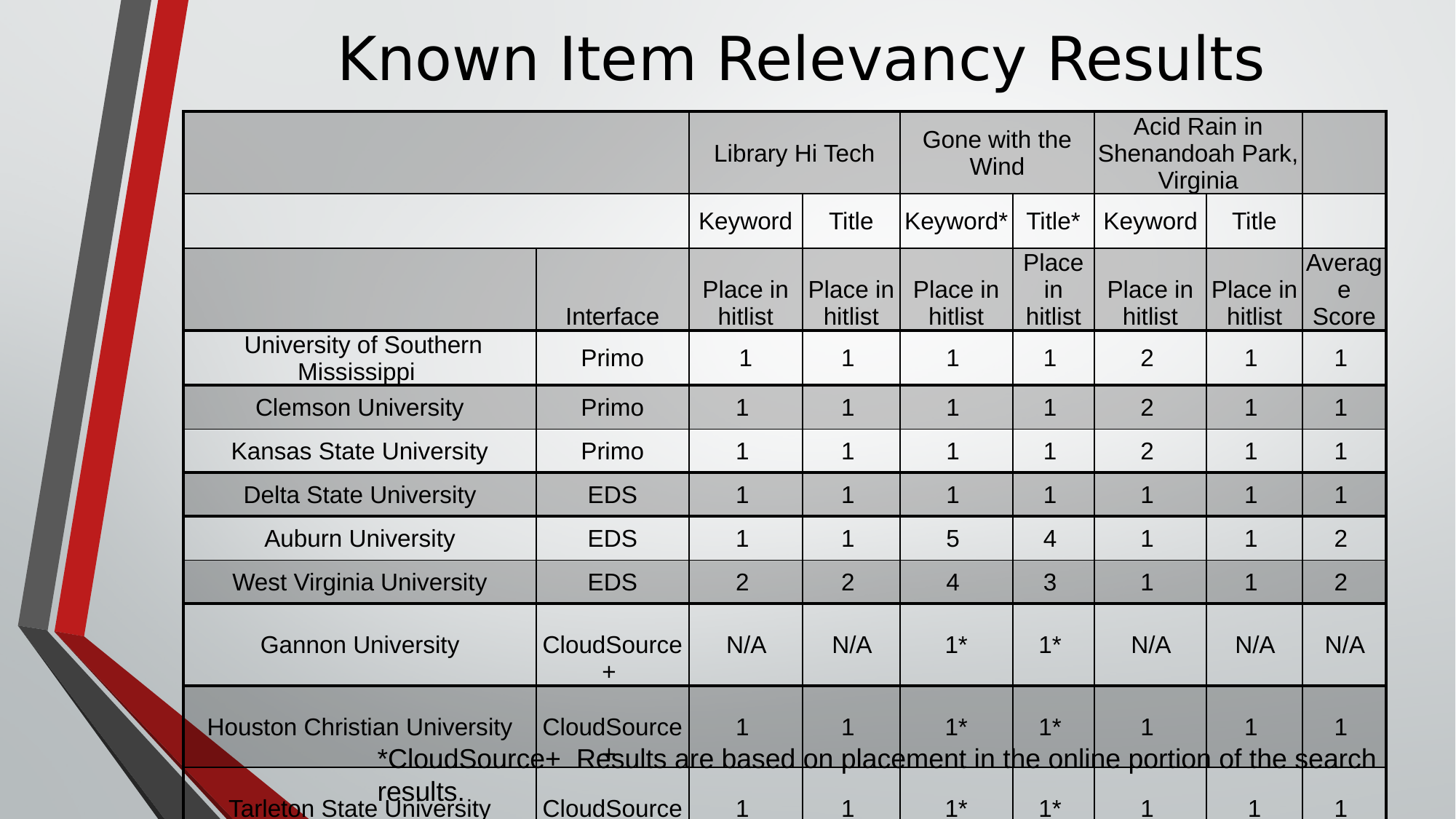

# Known Item Relevancy Results
|  |  | Library Hi Tech |  | Gone with the Wind |  | Acid Rain in Shenandoah Park, Virginia |  |  |
| --- | --- | --- | --- | --- | --- | --- | --- | --- |
|  |  | Keyword | Title | Keyword\* | Title\* | Keyword | Title |  |
|  | Interface | Place in hitlist | Place in hitlist | Place in hitlist | Place in hitlist | Place in hitlist | Place in hitlist | Average Score |
| University of Southern Mississippi | Primo | 1 | 1 | 1 | 1 | 2 | 1 | 1 |
| Clemson University | Primo | 1 | 1 | 1 | 1 | 2 | 1 | 1 |
| Kansas State University | Primo | 1 | 1 | 1 | 1 | 2 | 1 | 1 |
| Delta State University | EDS | 1 | 1 | 1 | 1 | 1 | 1 | 1 |
| Auburn University | EDS | 1 | 1 | 5 | 4 | 1 | 1 | 2 |
| West Virginia University | EDS | 2 | 2 | 4 | 3 | 1 | 1 | 2 |
| Gannon University | CloudSource+ | N/A | N/A | 1\* | 1\* | N/A | N/A | N/A |
| Houston Christian University | CloudSource+ | 1 | 1 | 1\* | 1\* | 1 | 1 | 1 |
| Tarleton State University | CloudSource+ | 1 | 1 | 1\* | 1\* | 1 | 1 | 1 |
*CloudSource+  Results are based on placement in the online portion of the search results.